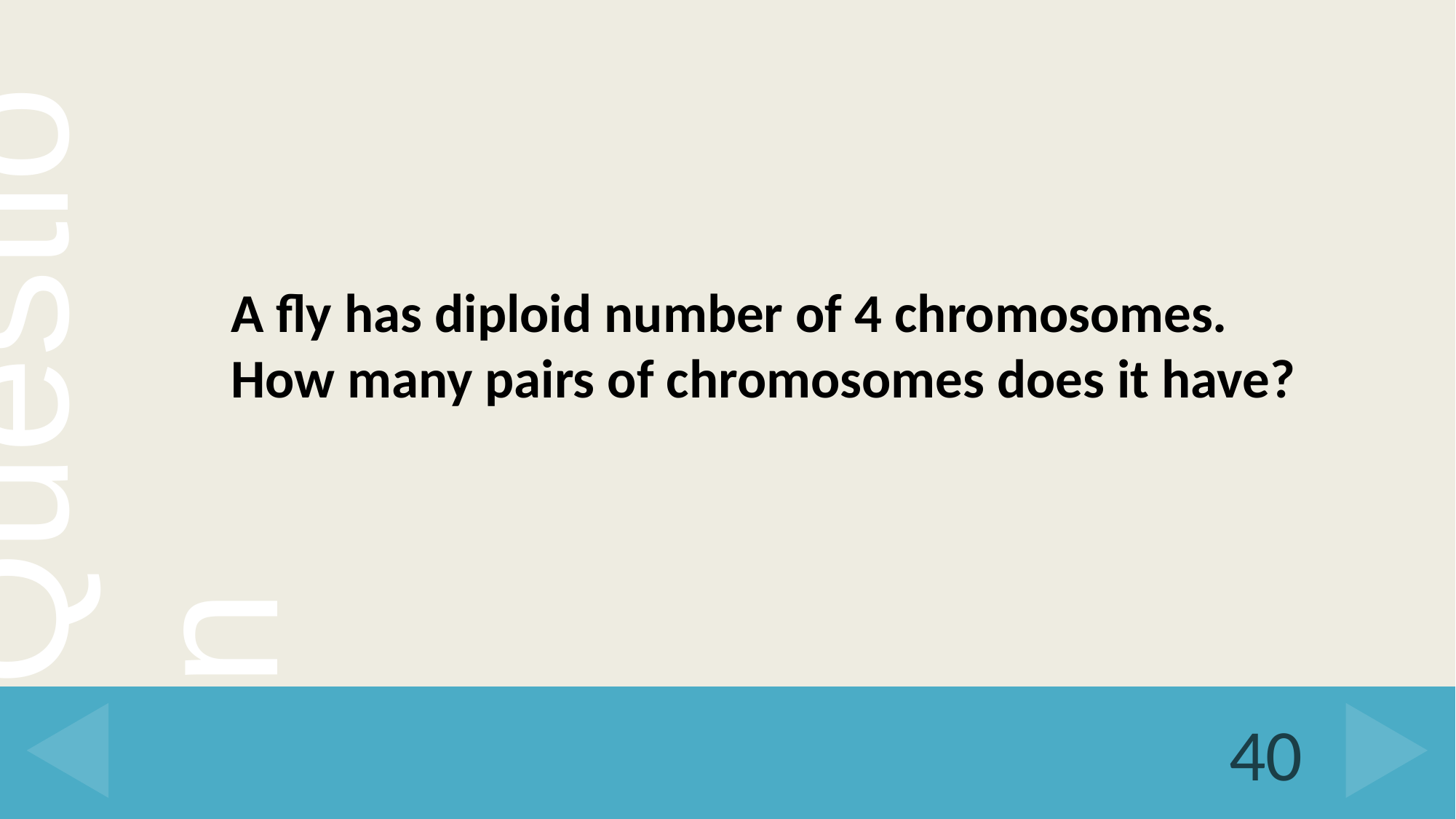

A fly has diploid number of 4 chromosomes.
How many pairs of chromosomes does it have?
40